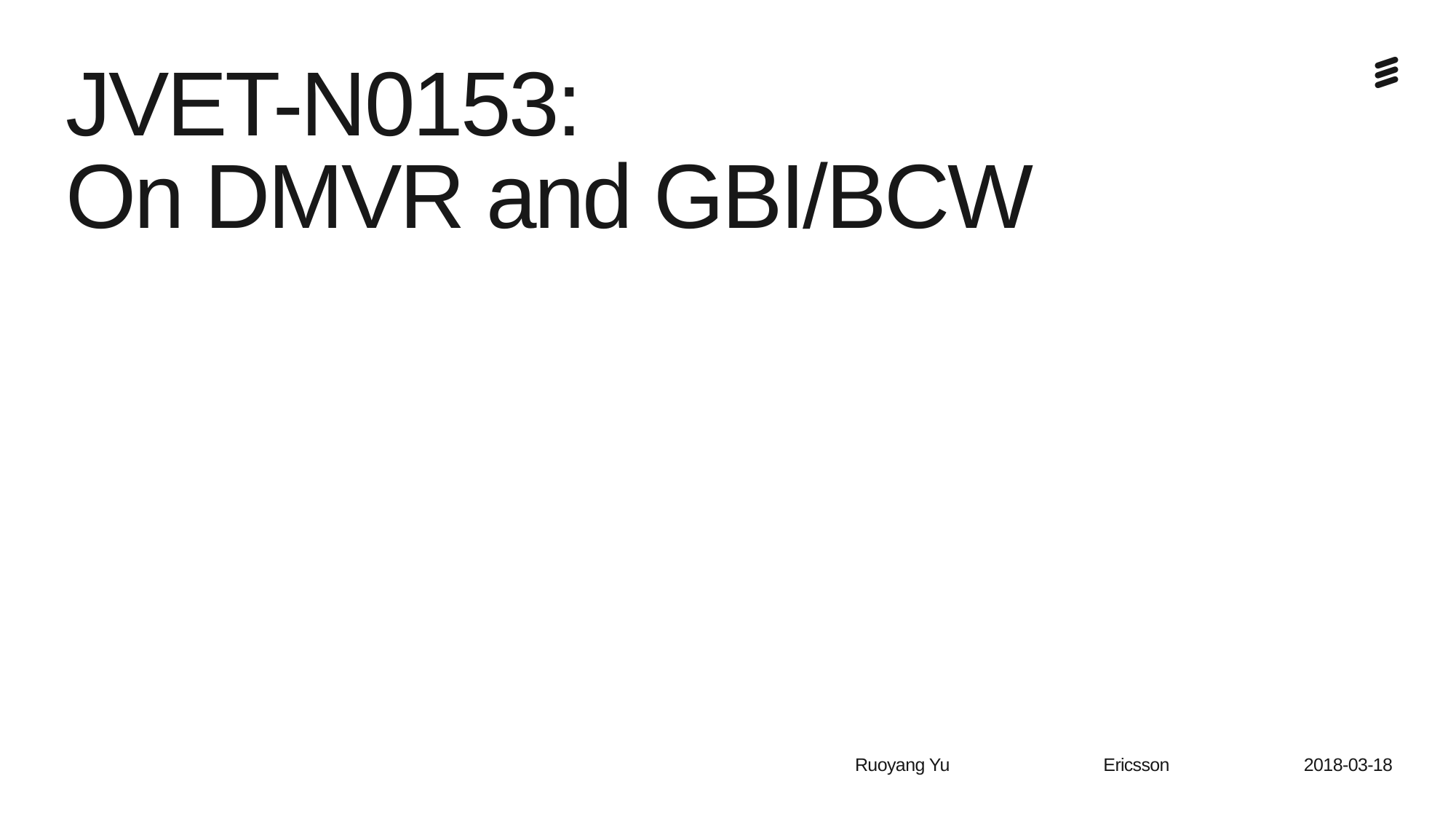

# JVET-N0153: On DMVR and GBI/BCW

Ericsson
2018-03-18
Ruoyang Yu